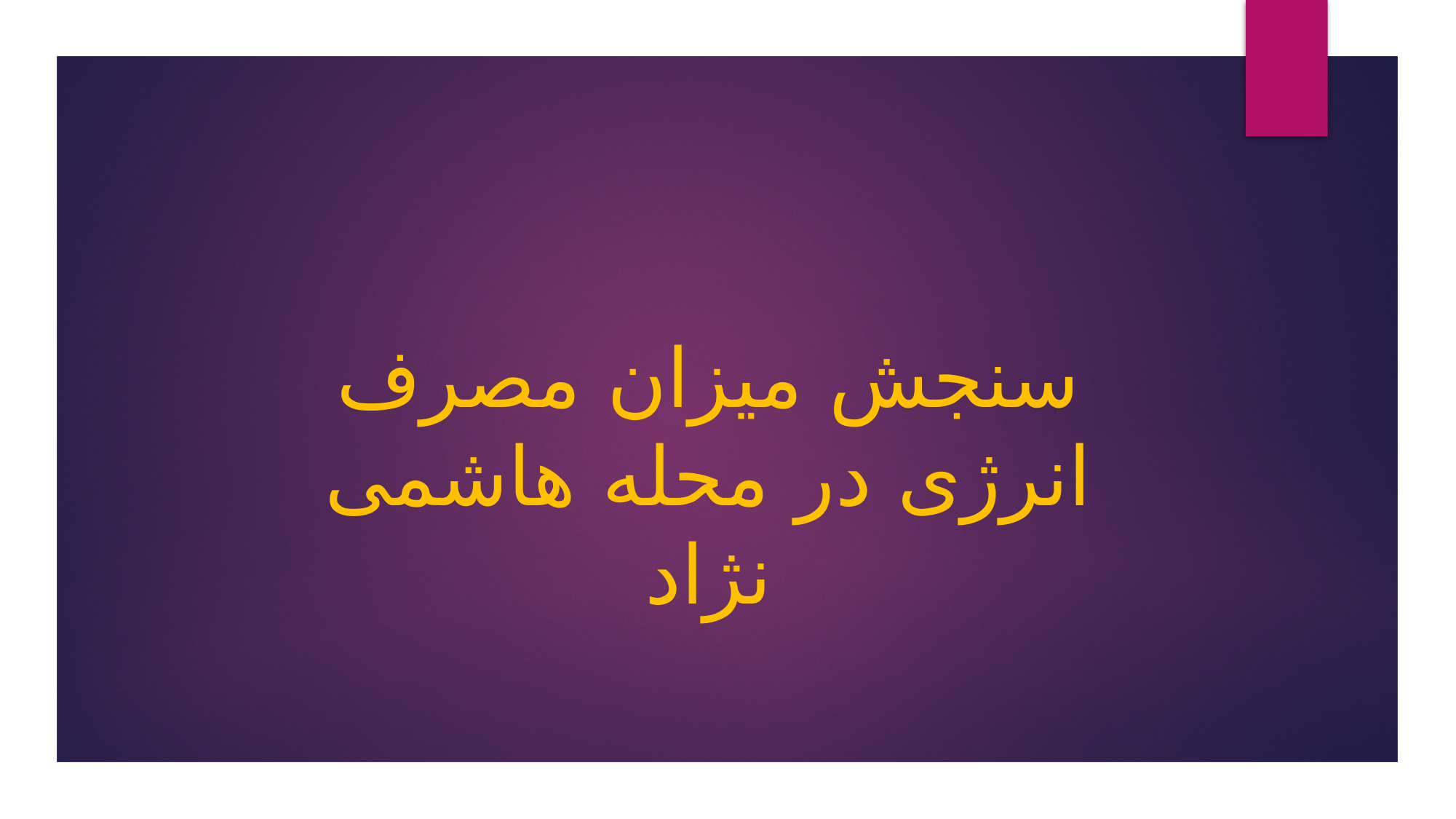

سنجش میزان مصرف انرژی در محله هاشمی نژاد